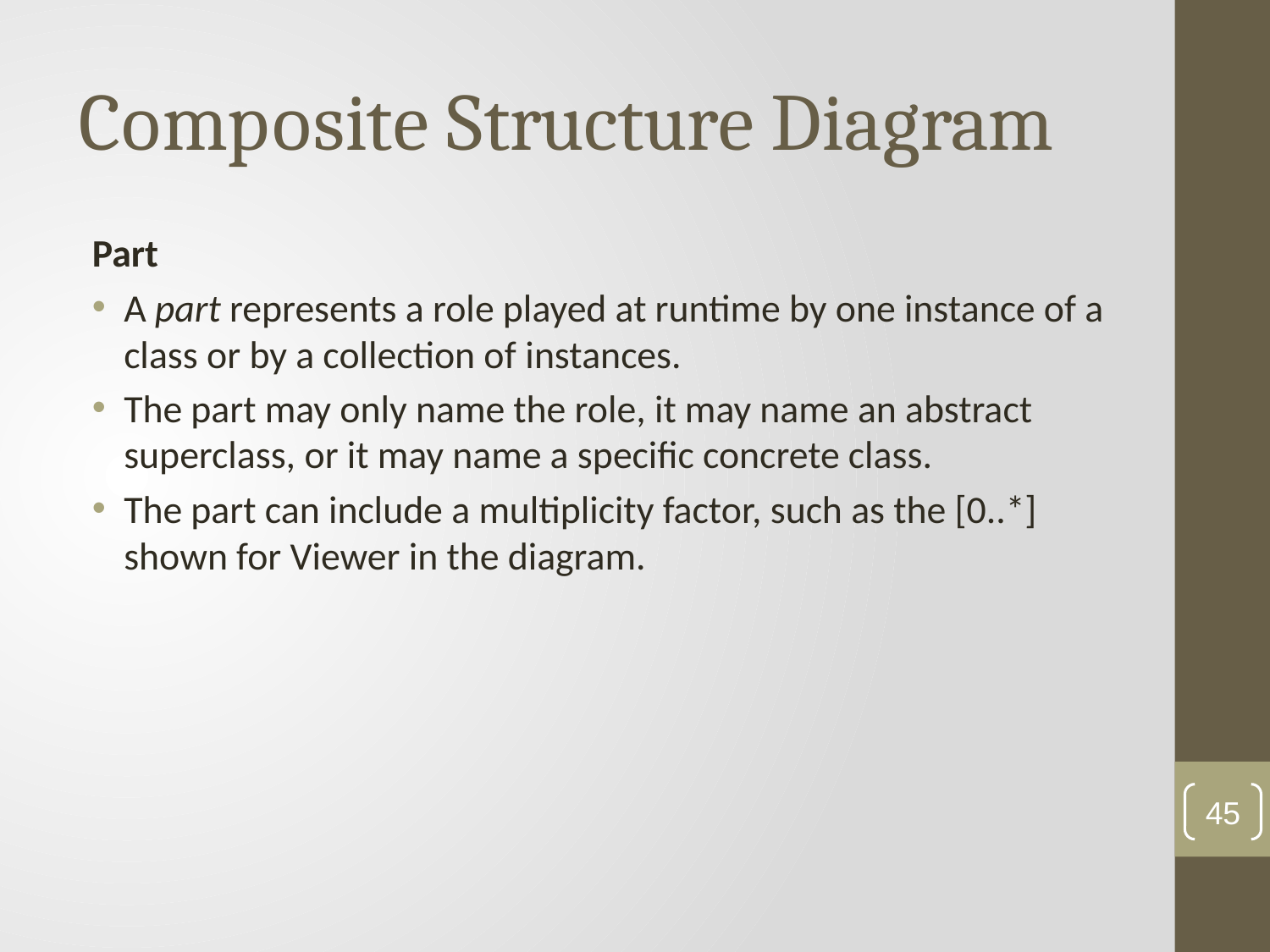

# Composite Structure Diagram
Part
A part represents a role played at runtime by one instance of a class or by a collection of instances.
The part may only name the role, it may name an abstract superclass, or it may name a specific concrete class.
The part can include a multiplicity factor, such as the [0..*] shown for Viewer in the diagram.
45